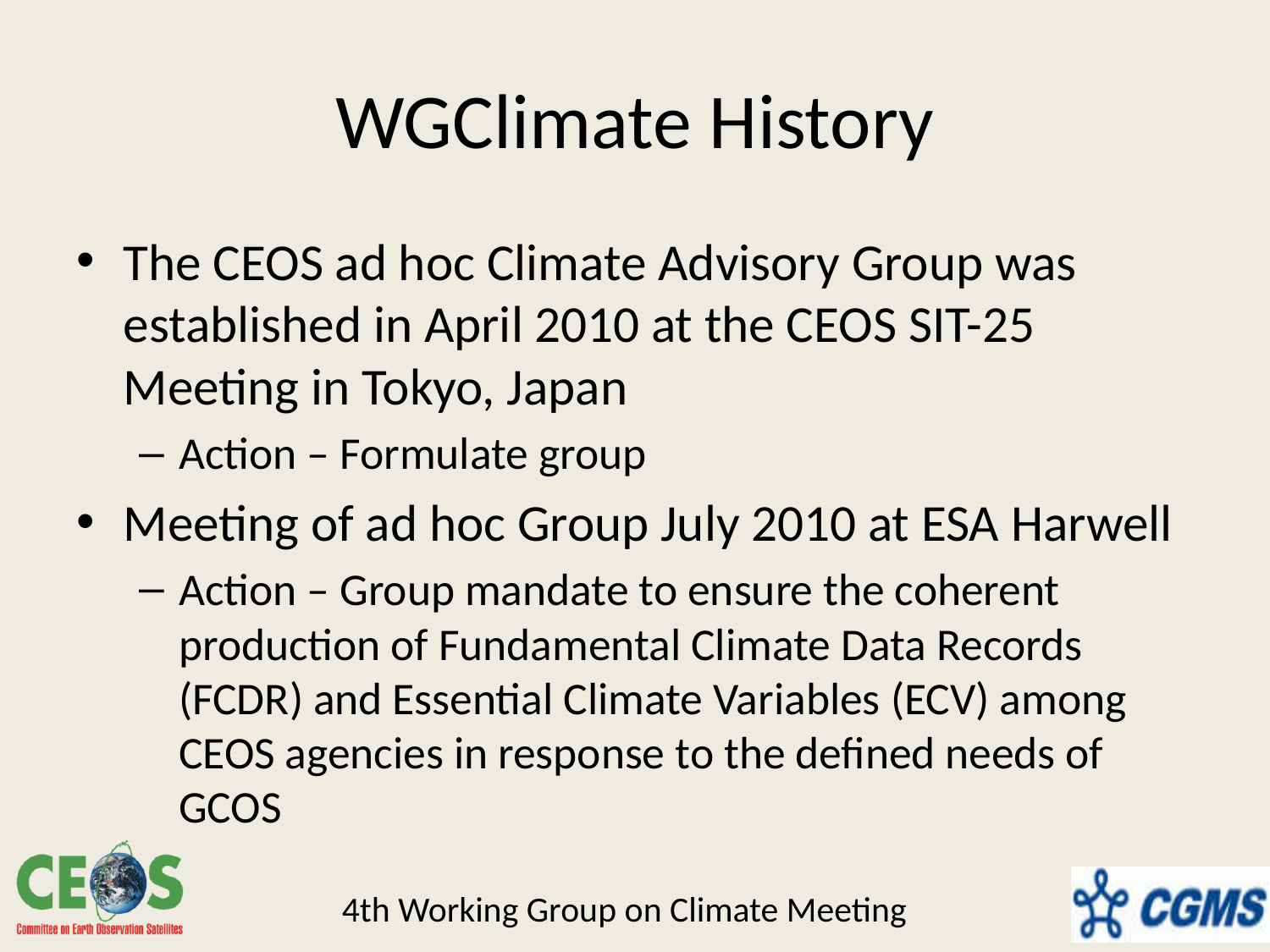

# WGClimate History
The CEOS ad hoc Climate Advisory Group was established in April 2010 at the CEOS SIT-25 Meeting in Tokyo, Japan
Action – Formulate group
Meeting of ad hoc Group July 2010 at ESA Harwell
Action – Group mandate to ensure the coherent production of Fundamental Climate Data Records (FCDR) and Essential Climate Variables (ECV) among CEOS agencies in response to the defined needs of GCOS
4th Working Group on Climate Meeting